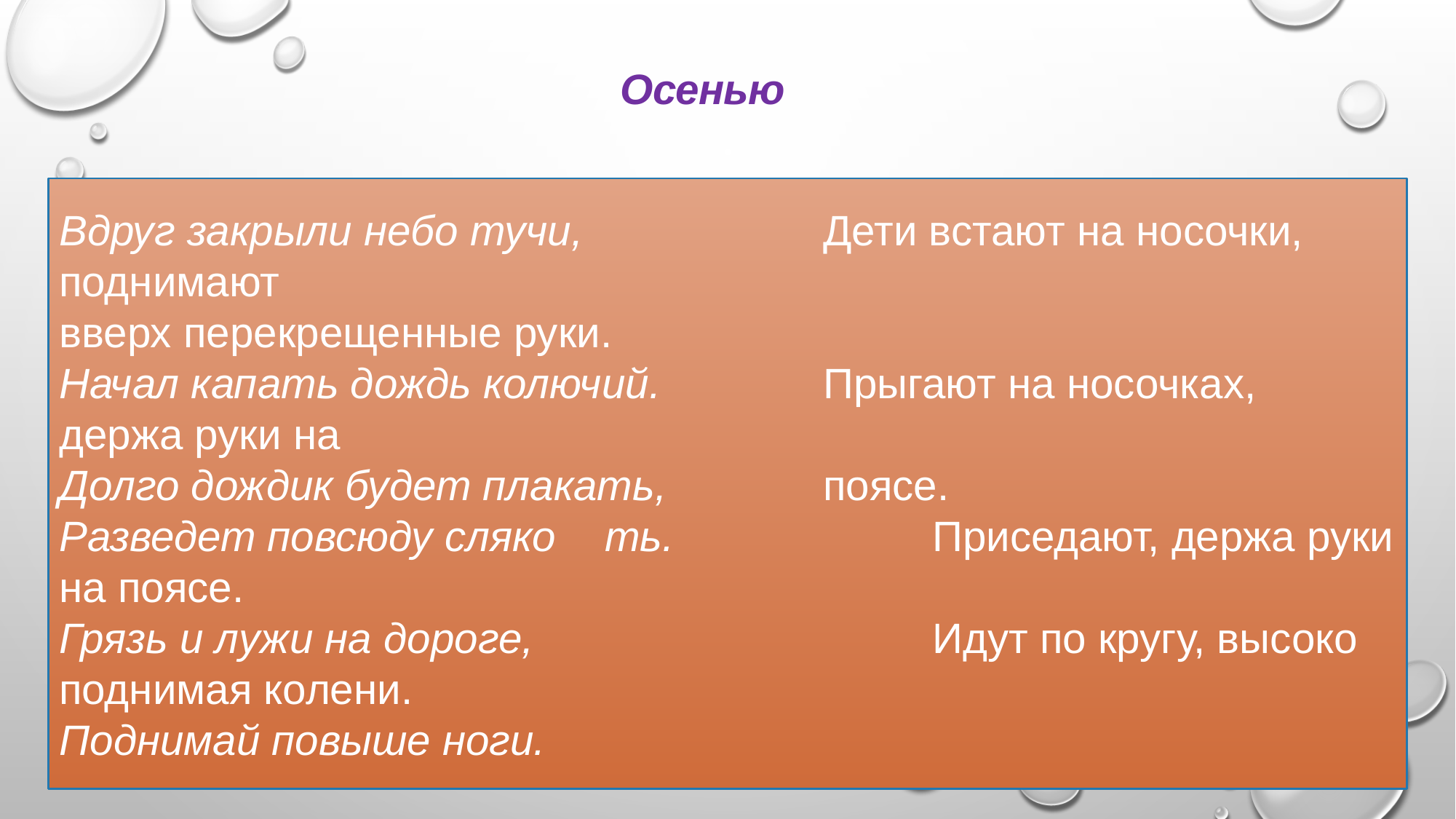

Осенью
Вдруг закрыли небо тучи,			Дети встают на носочки,  поднимают
вверх перекрещенные руки.
Начал капать дождь колючий.		Прыгают на носочках,  держа руки на
Долго дождик будет плакать,		поясе.
Разведет повсюду сляко	ть.			Приседают, держа руки на поясе.
Грязь и лужи на дороге,				Идут по кругу, высоко поднимая колени.
Поднимай повыше ноги.